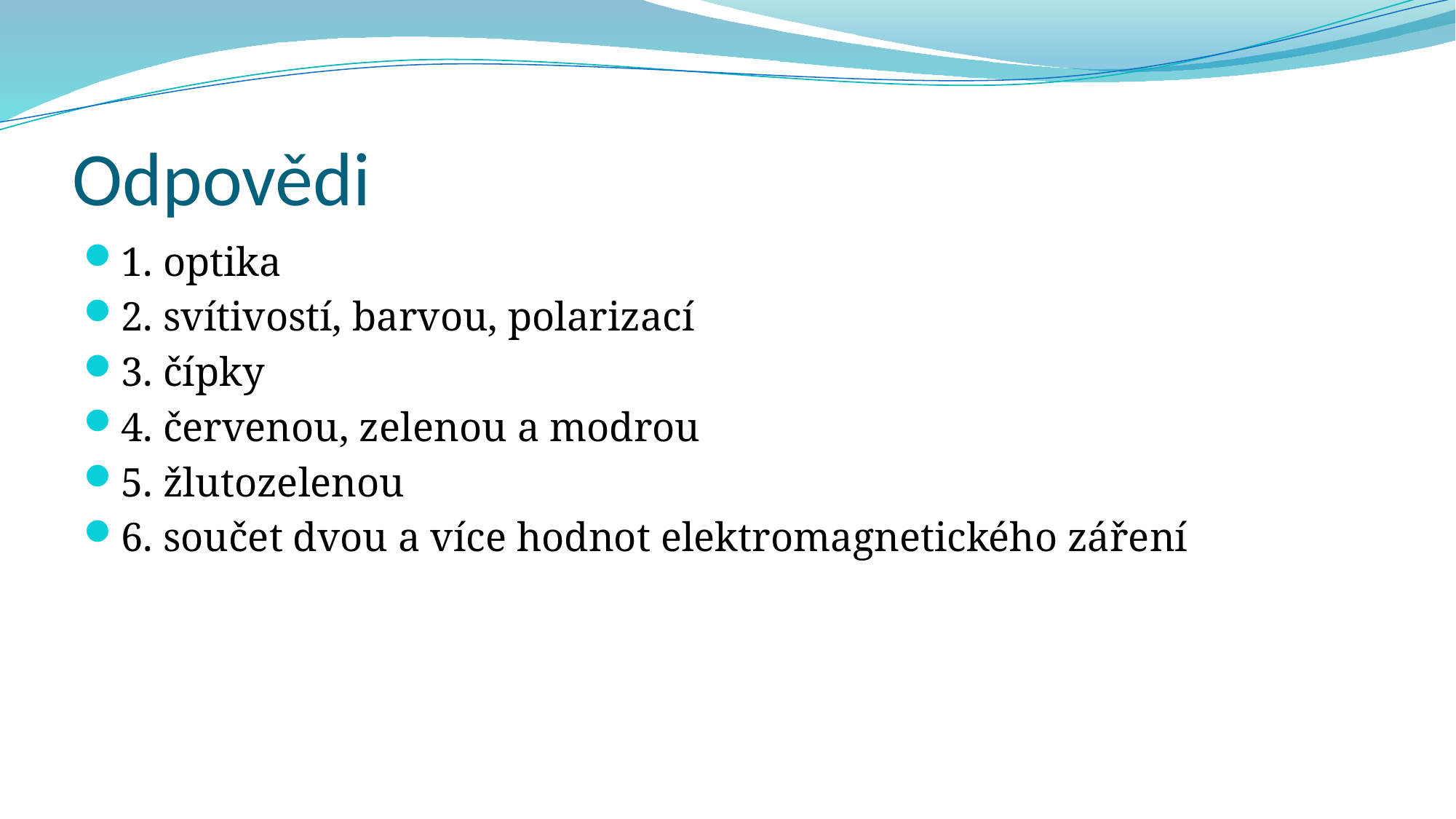

# Odpovědi
1. optika
2. svítivostí, barvou, polarizací
3. čípky
4. červenou, zelenou a modrou
5. žlutozelenou
6. součet dvou a více hodnot elektromagnetického záření